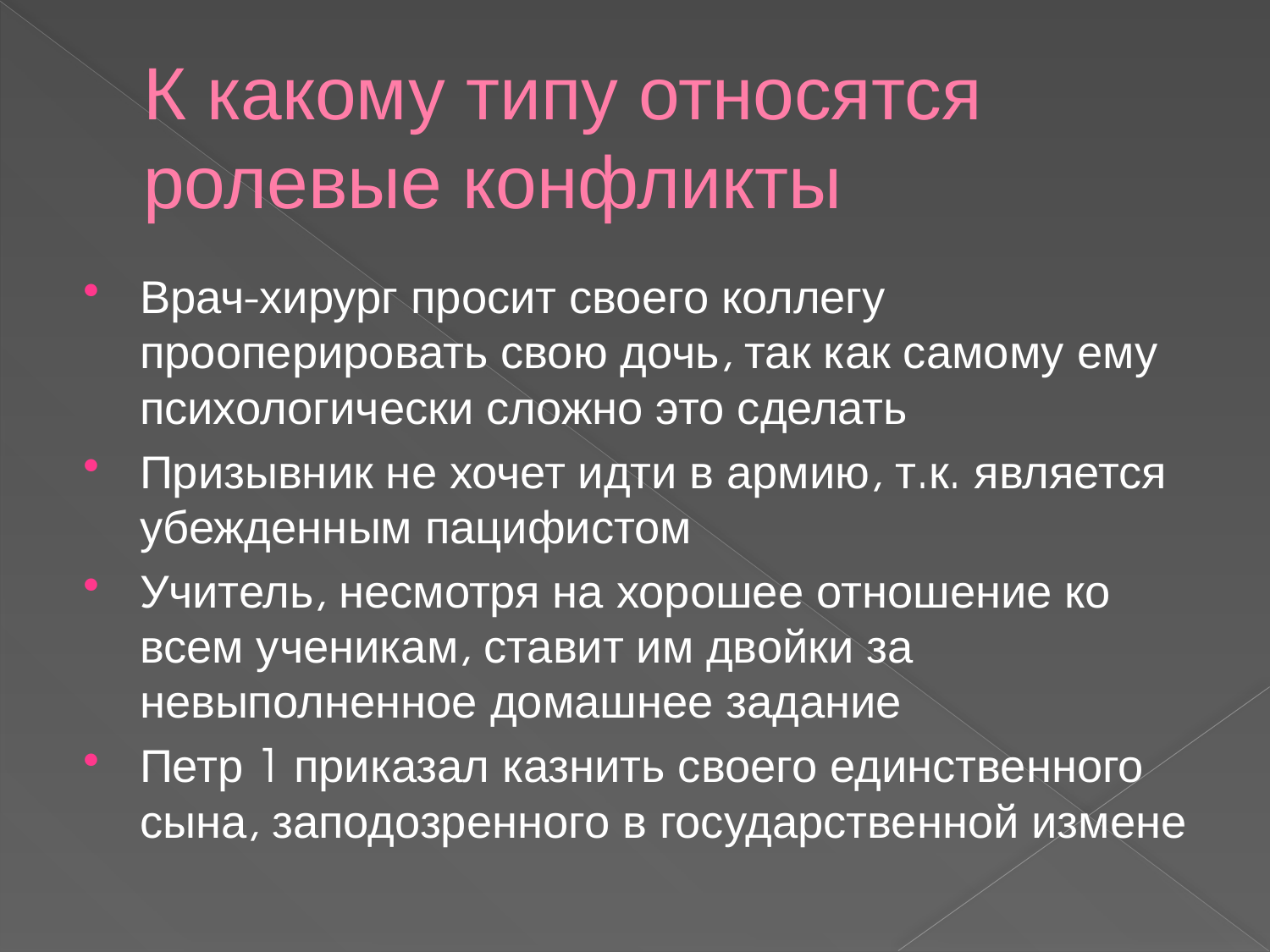

# К какому типу относятся ролевые конфликты
Врач-хирург просит своего коллегу прооперировать свою дочь, так как самому ему психологически сложно это сделать
Призывник не хочет идти в армию, т.к. является убежденным пацифистом
Учитель, несмотря на хорошее отношение ко всем ученикам, ставит им двойки за невыполненное домашнее задание
Петр 1 приказал казнить своего единственного  сына, заподозренного в государственной измене